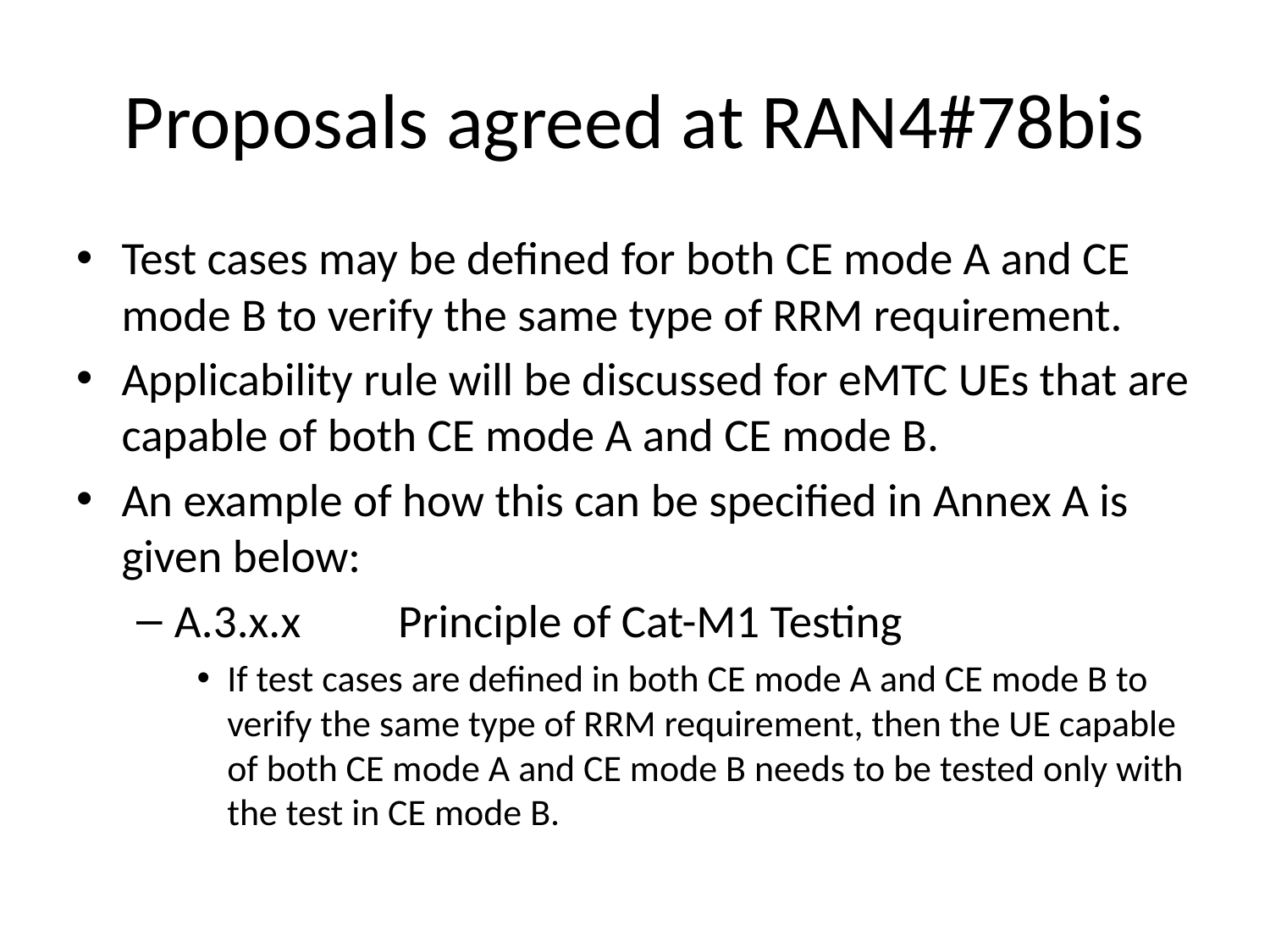

# Proposals agreed at RAN4#78bis
Test cases may be defined for both CE mode A and CE mode B to verify the same type of RRM requirement.
Applicability rule will be discussed for eMTC UEs that are capable of both CE mode A and CE mode B.
An example of how this can be specified in Annex A is given below:
A.3.x.x	Principle of Cat-M1 Testing
If test cases are defined in both CE mode A and CE mode B to verify the same type of RRM requirement, then the UE capable of both CE mode A and CE mode B needs to be tested only with the test in CE mode B.